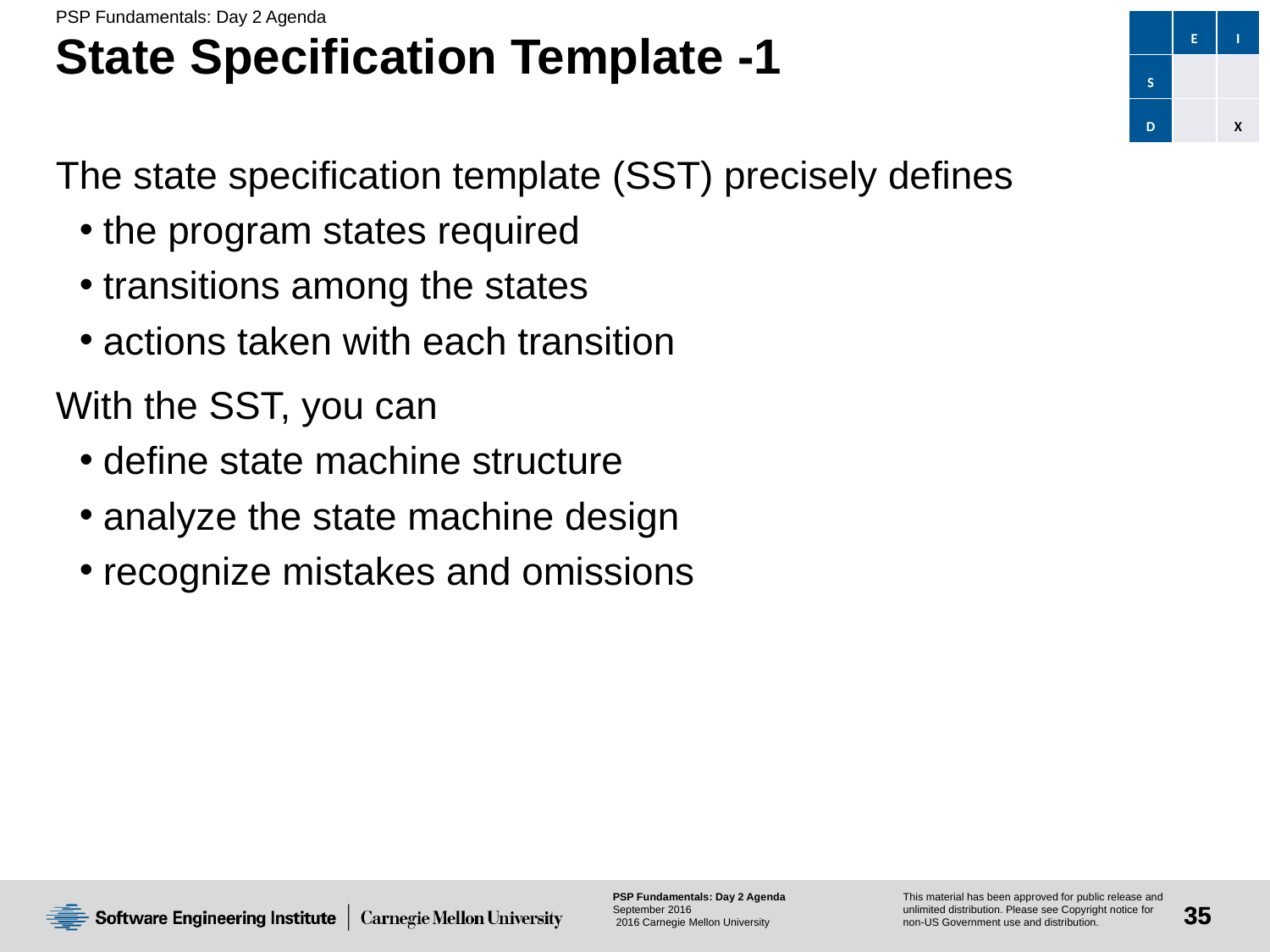

|  | E | I |
| --- | --- | --- |
| S |  |  |
| D |  | X |
# State Specification Template -1
The state specification template (SST) precisely defines
the program states required
transitions among the states
actions taken with each transition
With the SST, you can
define state machine structure
analyze the state machine design
recognize mistakes and omissions